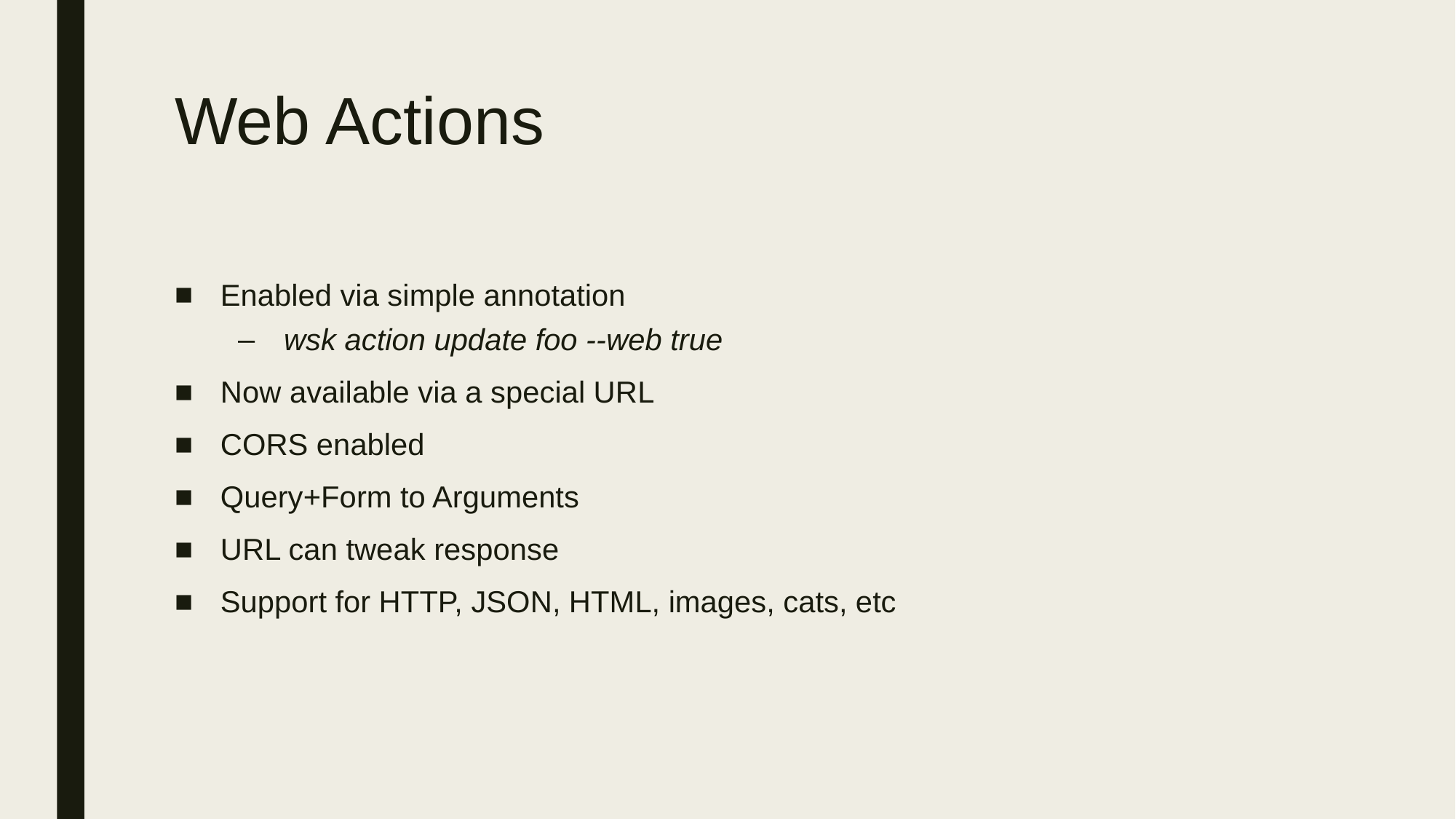

# Web Actions
Enabled via simple annotation
wsk action update foo --web true
Now available via a special URL
CORS enabled
Query+Form to Arguments
URL can tweak response
Support for HTTP, JSON, HTML, images, cats, etc